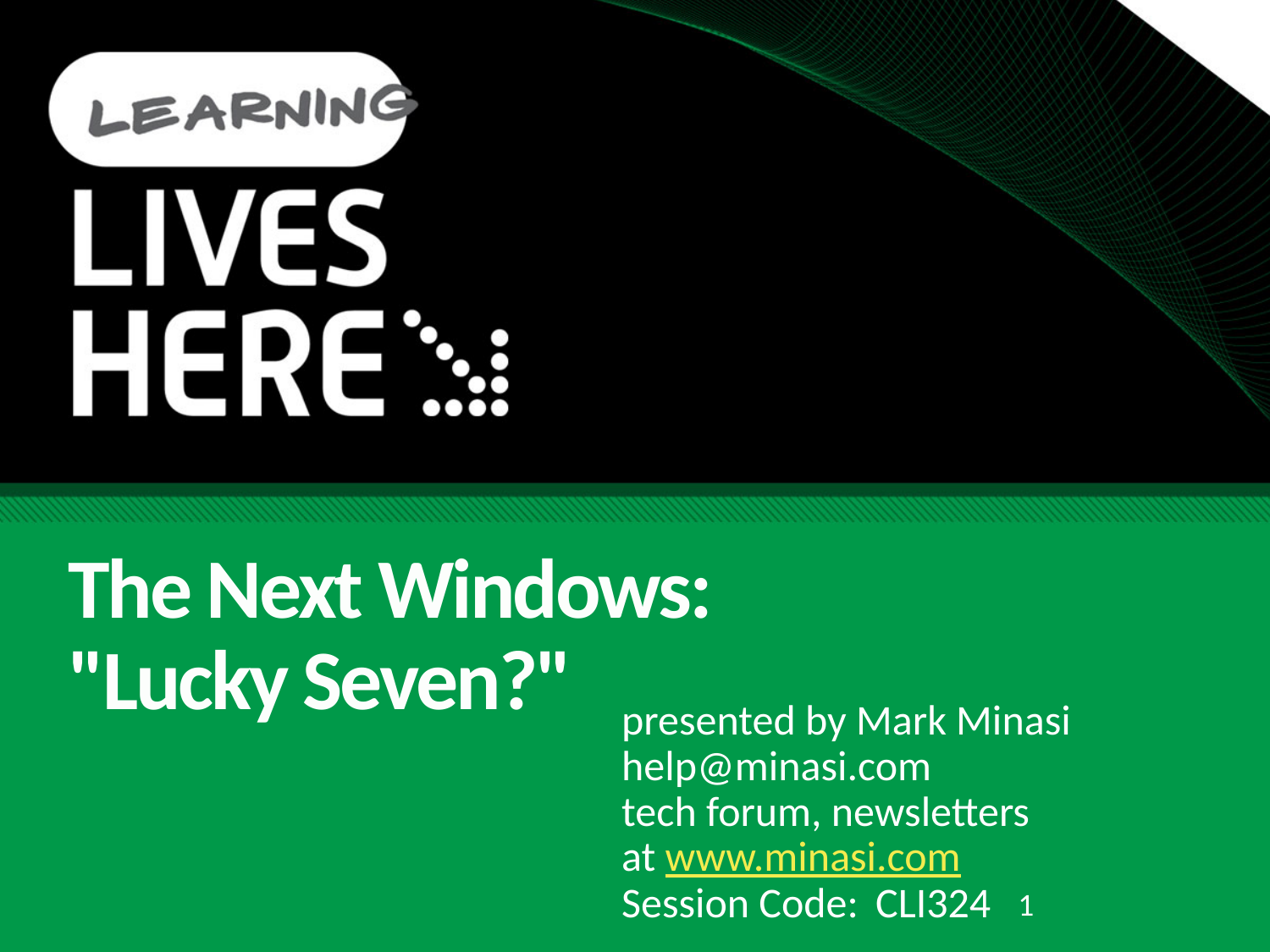

# The Next Windows: "Lucky Seven?"
presented by Mark Minasi
help@minasi.com
tech forum, newsletters
at www.minasi.com
Session Code:	CLI324
1